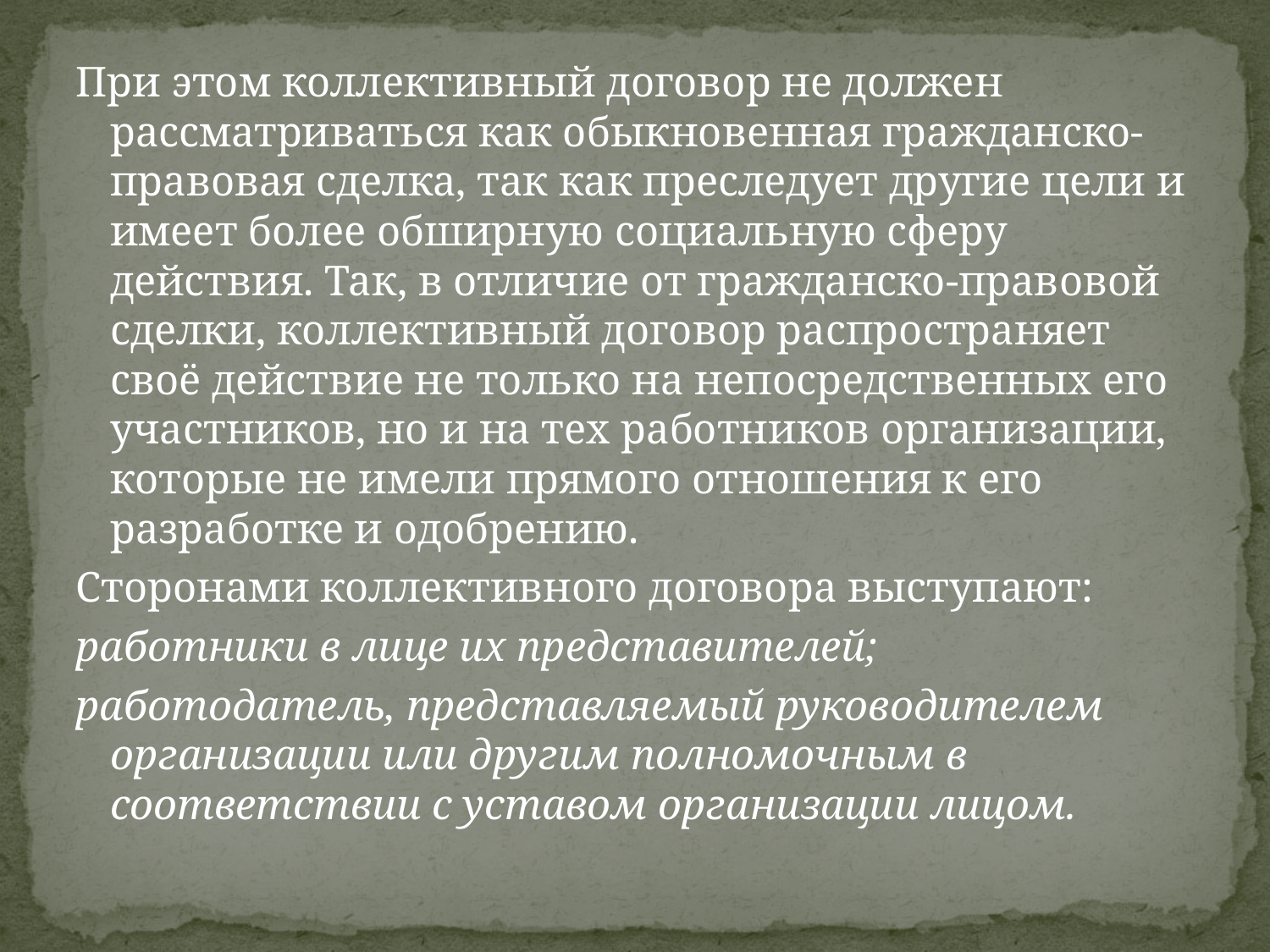

При этом коллективный договор не должен рассматриваться как обыкновенная гражданско-правовая сделка, так как преследует другие цели и имеет более обширную социальную сферу действия. Так, в отличие от гражданско-правовой сделки, коллективный договор распространяет своё действие не только на непосредственных его участников, но и на тех работников организации, которые не имели прямого отношения к его разработке и одобрению.
Сторонами коллективного договора выступают:
работники в лице их представителей;
работодатель, представляемый руководителем организации или другим полномочным в соответствии с уставом организации лицом.